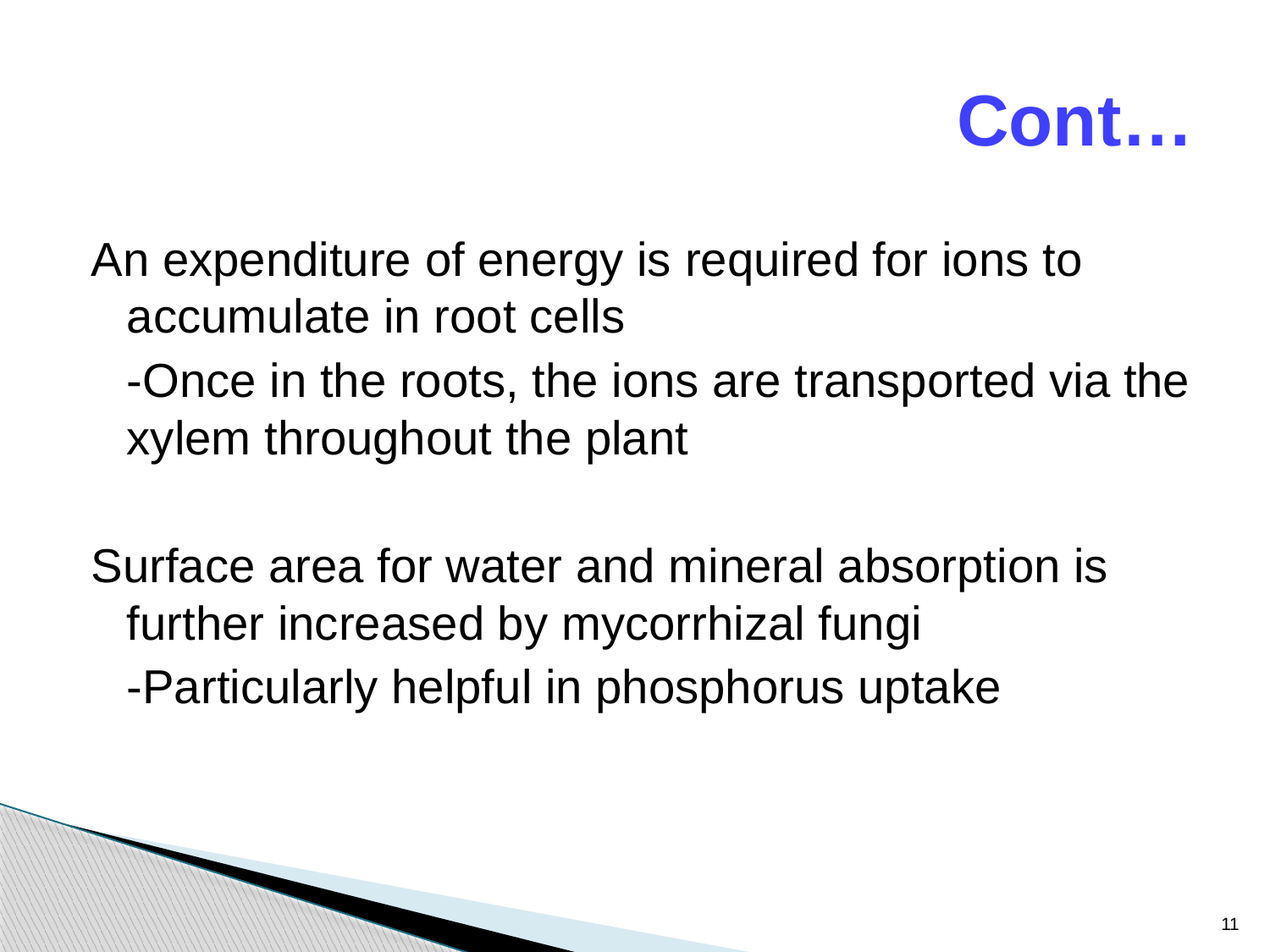

# Cont…
An expenditure of energy is required for ions to accumulate in root cells
	-Once in the roots, the ions are transported via the xylem throughout the plant

Surface area for water and mineral absorption is further increased by mycorrhizal fungi
	-Particularly helpful in phosphorus uptake
11